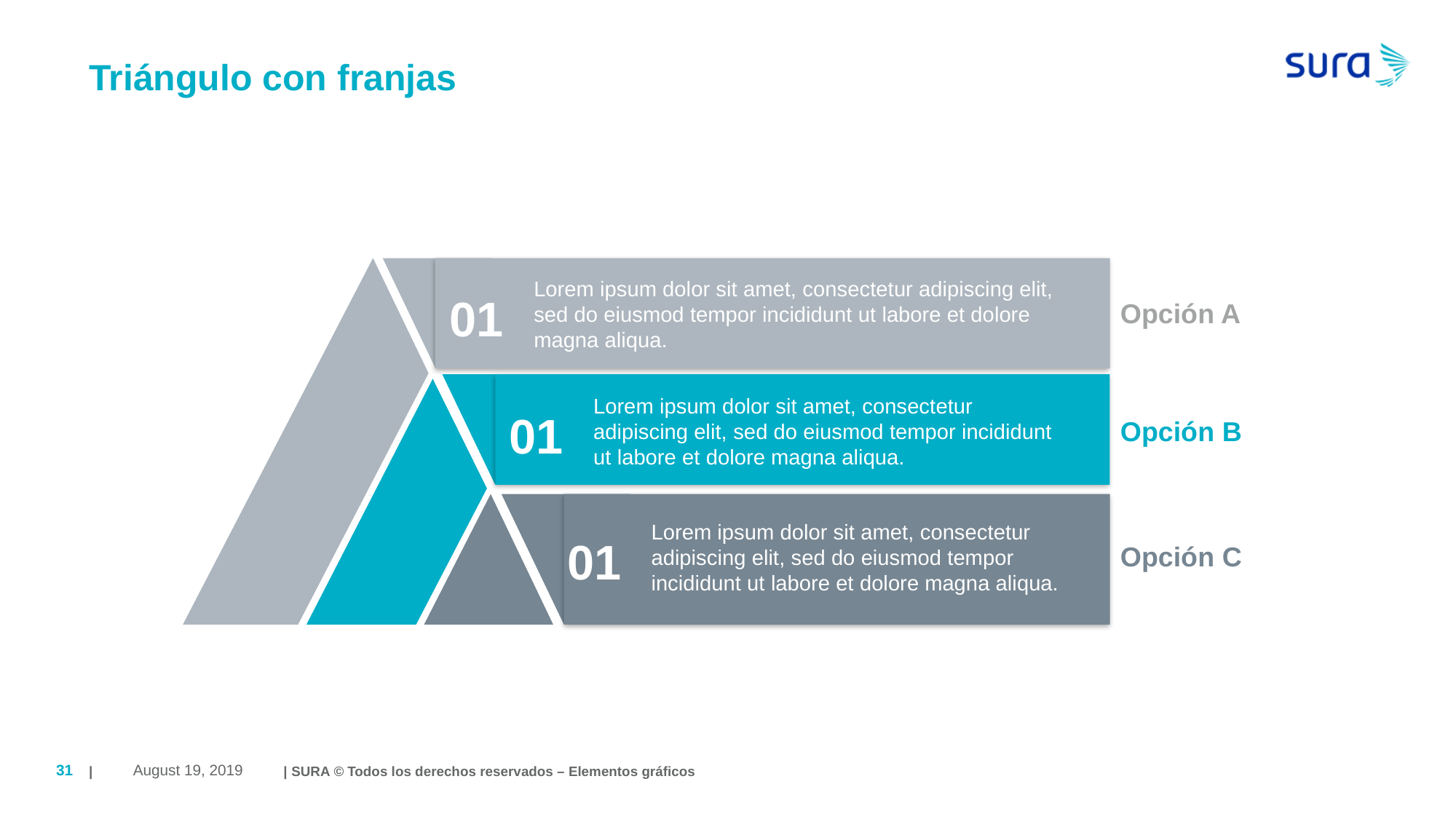

# Triángulo con franjas

Lorem ipsum dolor sit amet, consectetur adipiscing elit, sed do eiusmod tempor incididunt ut labore et dolore magna aliqua.
01
Opción A

Lorem ipsum dolor sit amet, consectetur adipiscing elit, sed do eiusmod tempor incididunt ut labore et dolore magna aliqua.
01
Opción B

Lorem ipsum dolor sit amet, consectetur adipiscing elit, sed do eiusmod tempor incididunt ut labore et dolore magna aliqua.
01
Opción C
|                                                  | SURA © Todos los derechos reservados – Elementos gráficos
31
August 19, 2019